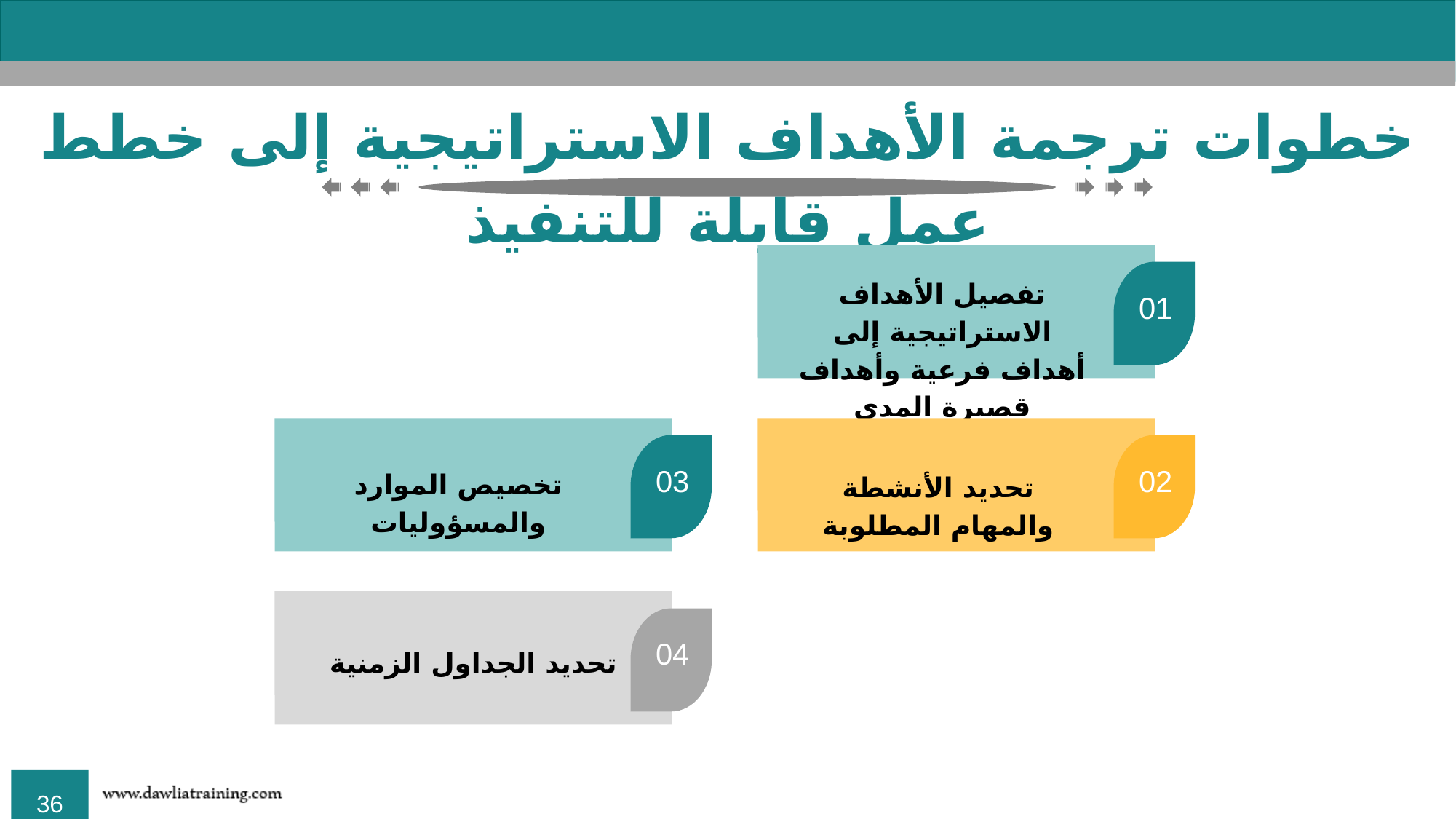

خطوات ترجمة الأهداف الاستراتيجية إلى خطط عمل قابلة للتنفيذ

01
تفصيل الأهداف الاستراتيجية إلى أهداف فرعية وأهداف قصيرة المدى

03
تخصيص الموارد والمسؤوليات

02
تحديد الأنشطة والمهام المطلوبة

04
تحديد الجداول الزمنية